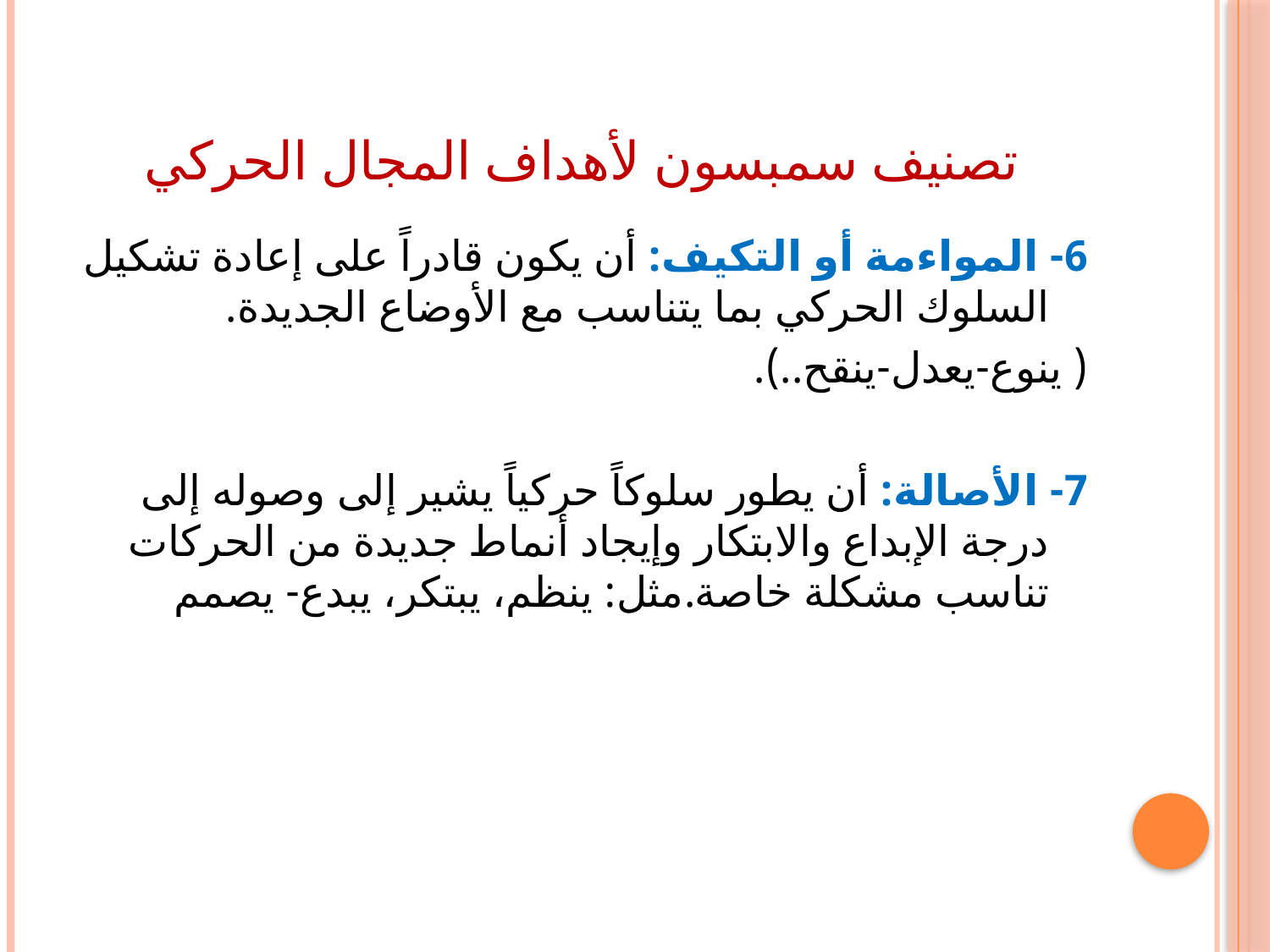

# تصنيف سمبسون لأهداف المجال الحركي
6- المواءمة أو التكيف: أن يكون قادراً على إعادة تشكيل السلوك الحركي بما يتناسب مع الأوضاع الجديدة.
( ينوع-يعدل-ينقح..).

7- الأصالة: أن يطور سلوكاً حركياً يشير إلى وصوله إلى درجة الإبداع والابتكار وإيجاد أنماط جديدة من الحركات تناسب مشكلة خاصة.مثل: ينظم، يبتكر، يبدع- يصمم